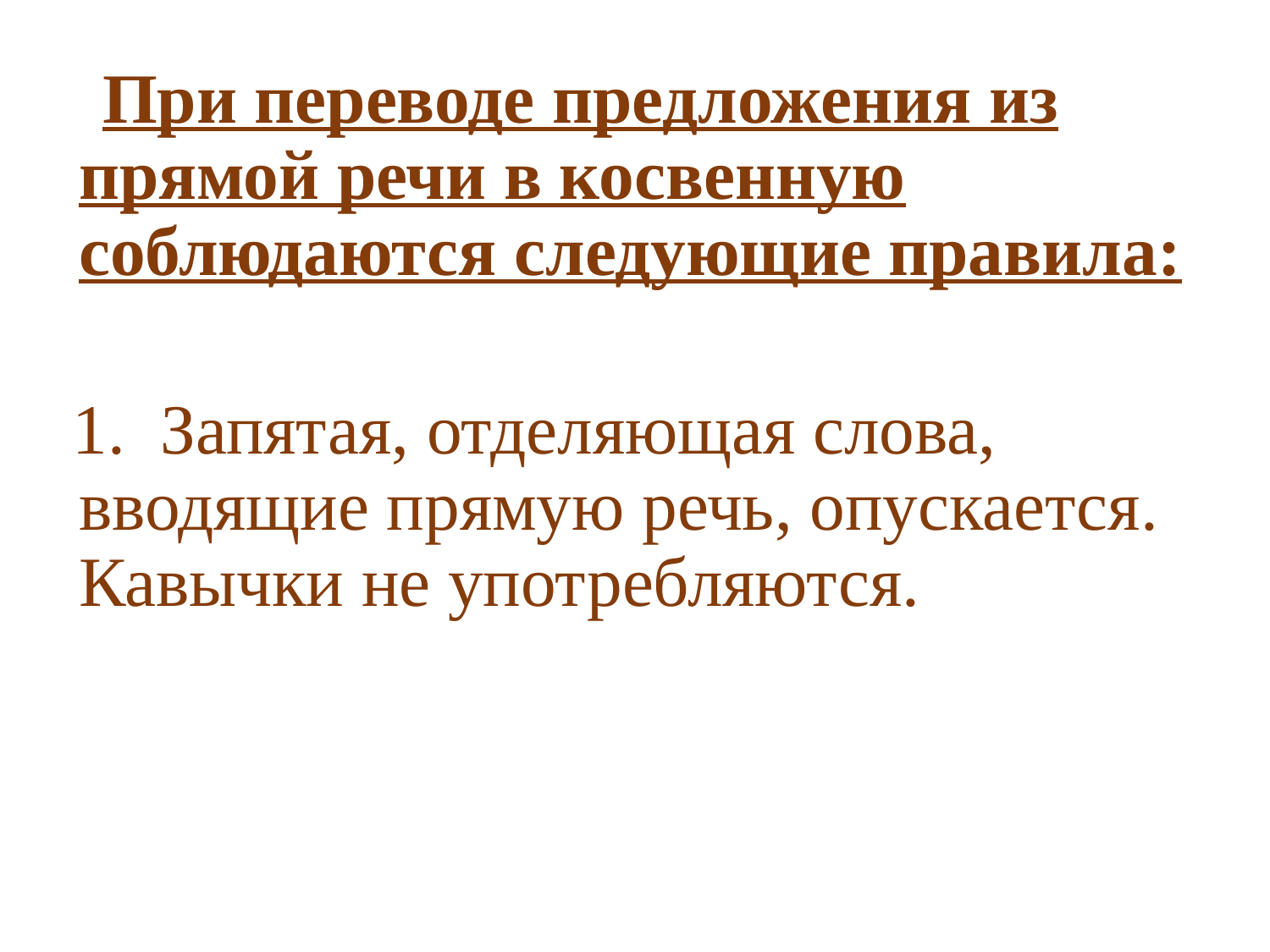

При переводе предложения из прямой речи в косвенную соблюдаются следующие правила:

 1.  Запятая, отделяющая слова, вводящие прямую речь, опускается. Кавычки не употребляются.

#